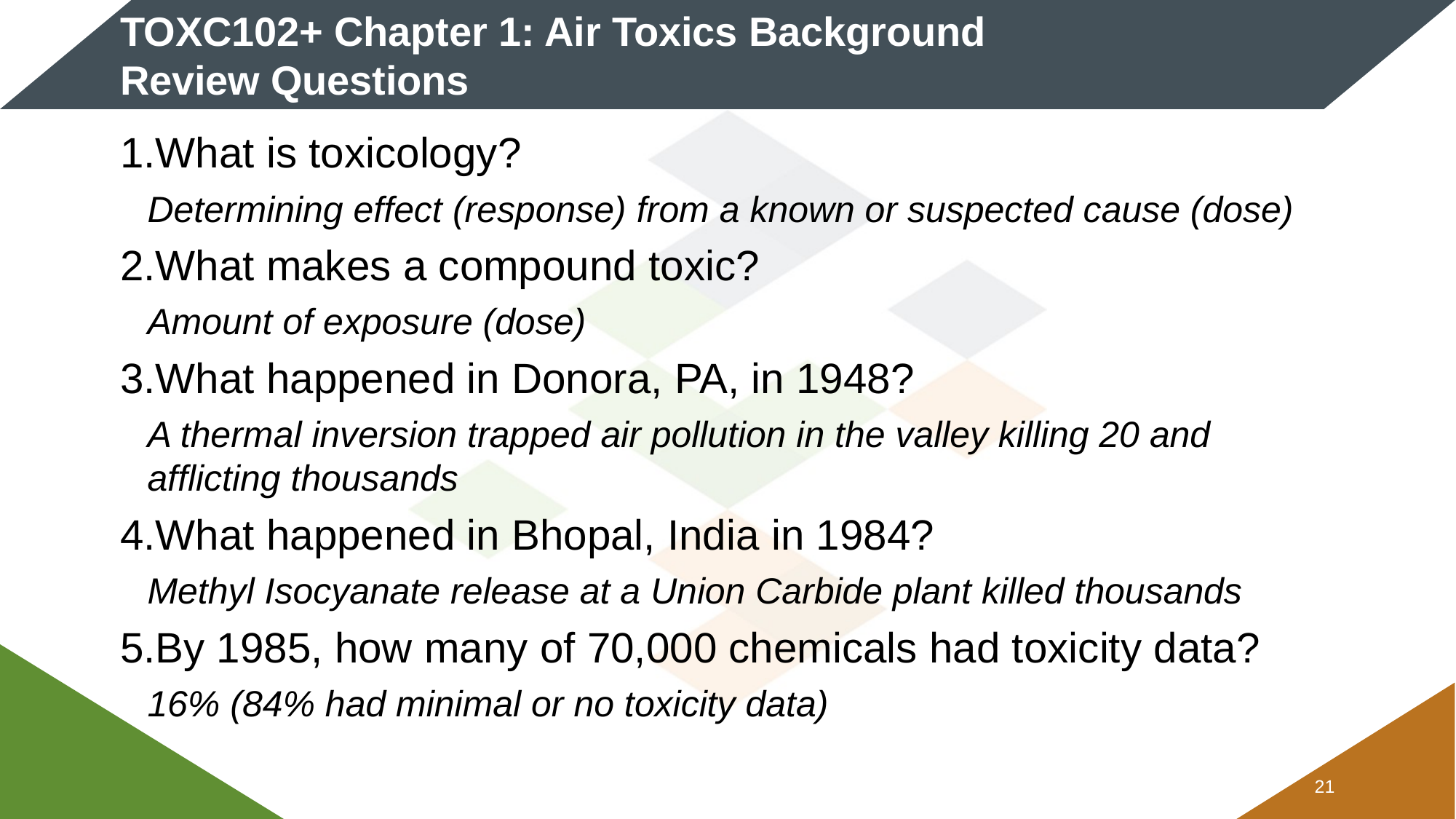

# TOXC102+ Chapter 1: Air Toxics Background Review Questions
What is toxicology?
Determining effect (response) from a known or suspected cause (dose)
What makes a compound toxic?
Amount of exposure (dose)
What happened in Donora, PA, in 1948?
A thermal inversion trapped air pollution in the valley killing 20 and afflicting thousands
What happened in Bhopal, India in 1984?
Methyl Isocyanate release at a Union Carbide plant killed thousands
By 1985, how many of 70,000 chemicals had toxicity data?
16% (84% had minimal or no toxicity data)
21